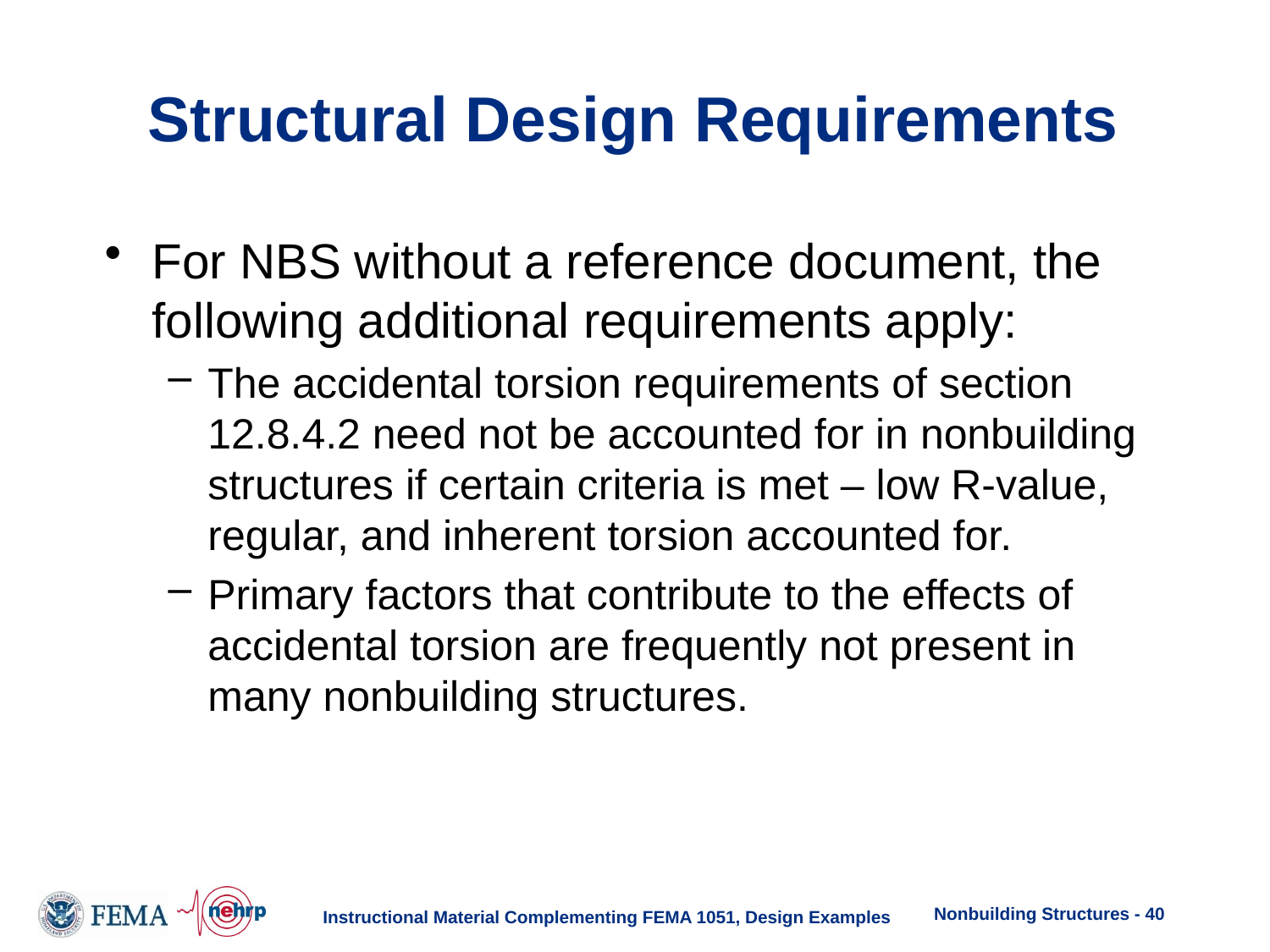

# Structural Design Requirements
For NBS without a reference document, the following additional requirements apply:
The accidental torsion requirements of section 12.8.4.2 need not be accounted for in nonbuilding structures if certain criteria is met – low R-value, regular, and inherent torsion accounted for.
Primary factors that contribute to the effects of accidental torsion are frequently not present in many nonbuilding structures.

Nonbuilding Structures - 40
Instructional Material Complementing FEMA 1051, Design Examples